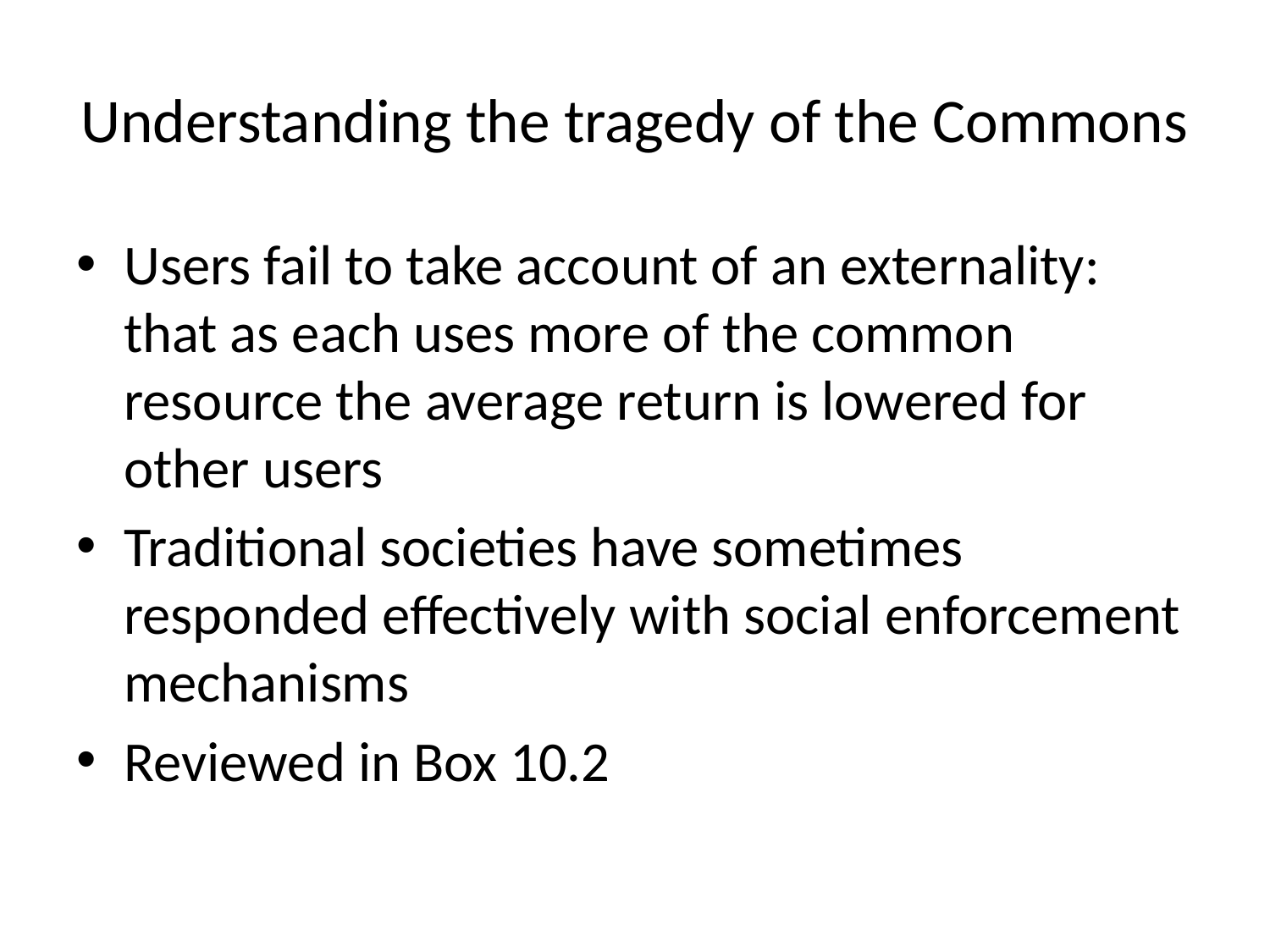

Understanding the tragedy of the Commons
Users fail to take account of an externality: that as each uses more of the common resource the average return is lowered for other users
Traditional societies have sometimes responded effectively with social enforcement mechanisms
Reviewed in Box 10.2